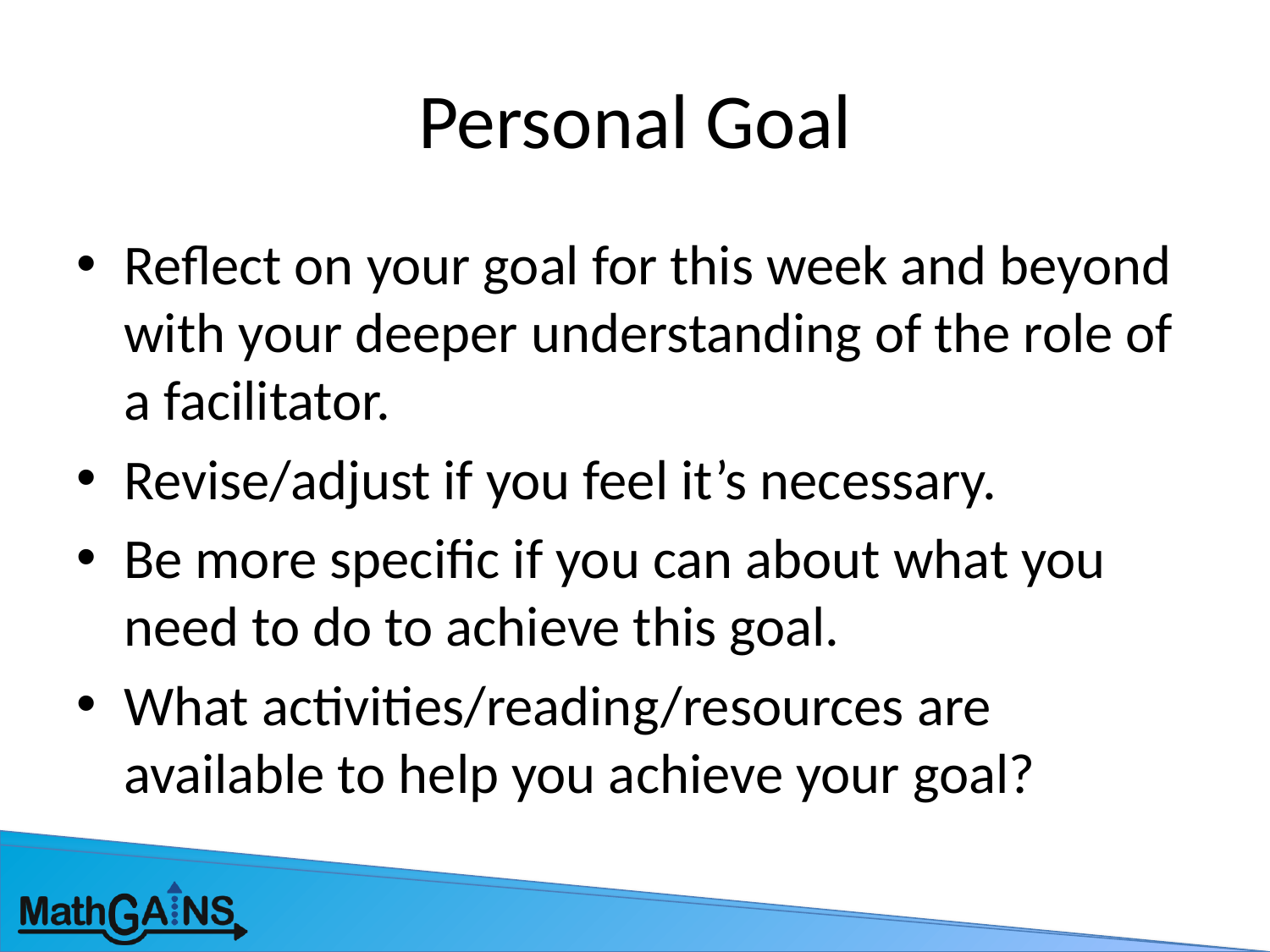

# Personal Goal
Reflect on your goal for this week and beyond with your deeper understanding of the role of a facilitator.
Revise/adjust if you feel it’s necessary.
Be more specific if you can about what you need to do to achieve this goal.
What activities/reading/resources are available to help you achieve your goal?